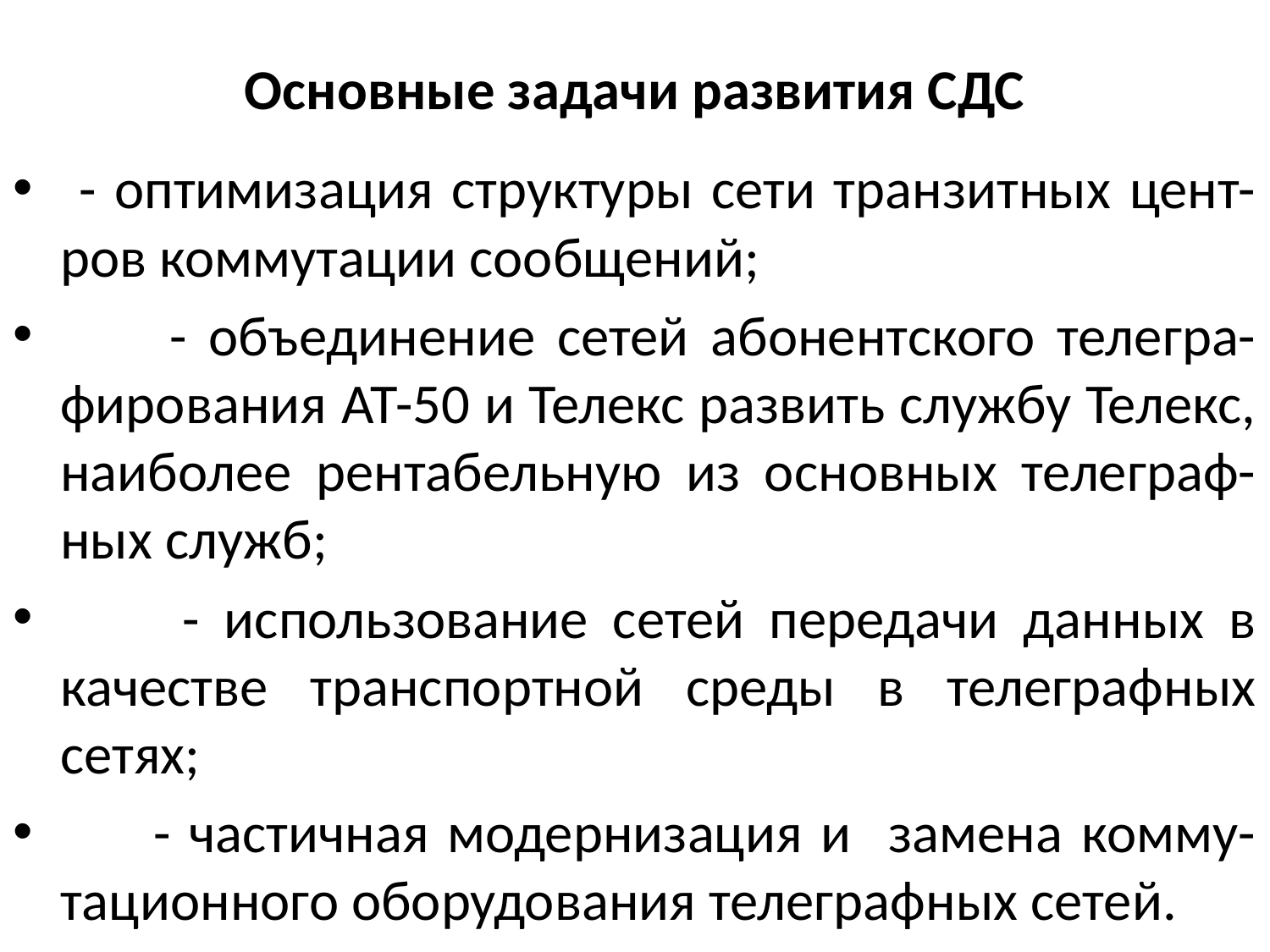

# Основные задачи развития СДС
 - оптимизация структуры сети транзитных цент- ров коммутации сообщений;
     - объединение сетей абонентского телегра- фирования АТ-50 и Телекс развить службу Телекс, наиболее рентабельную из основных телеграф- ных служб;
     - использование сетей передачи данных в качестве транспортной среды в телеграфных сетях;
     - частичная модернизация и  замена комму- тационного оборудования телеграфных сетей.